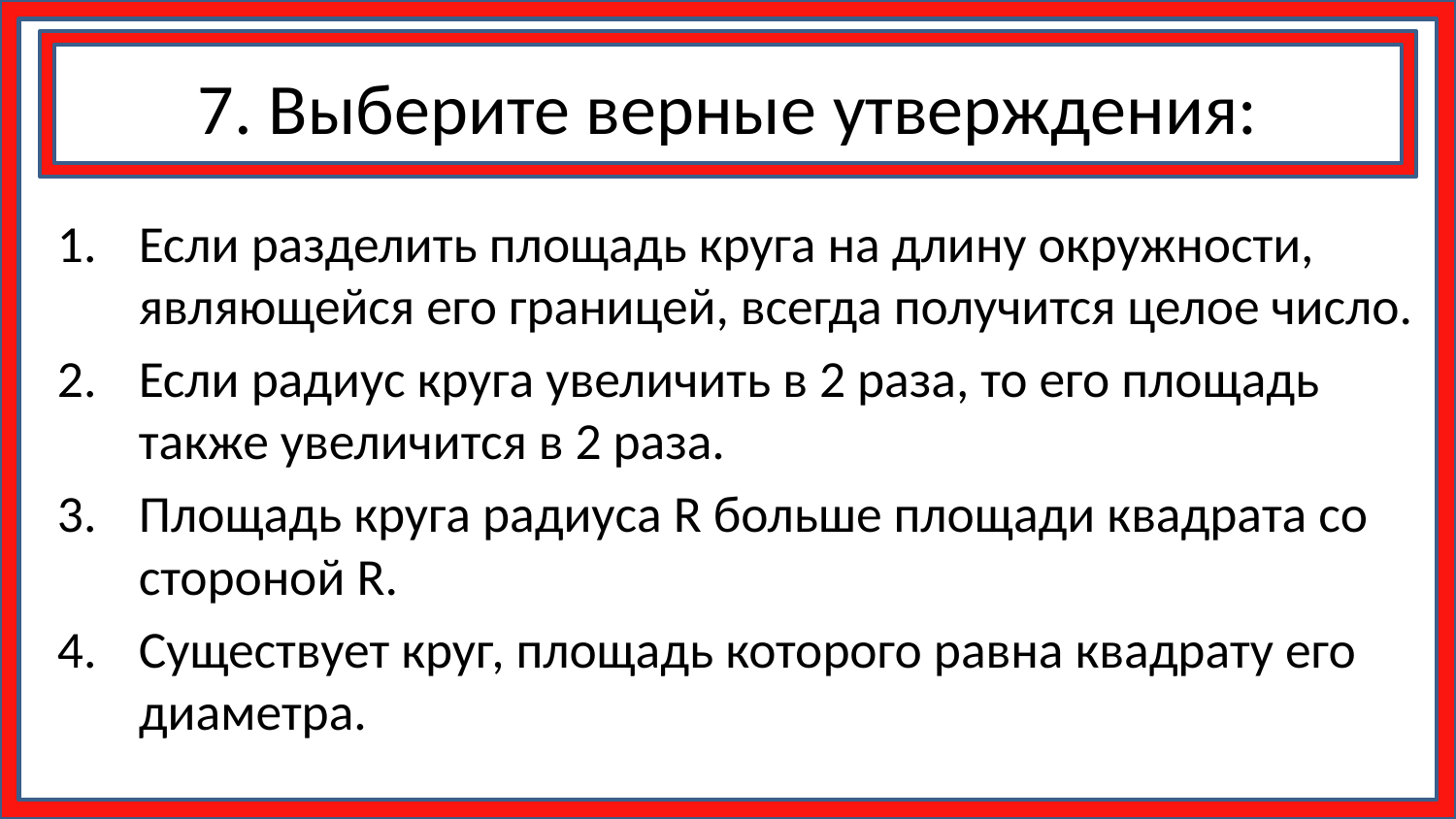

# 7. Выберите верные утверждения:
Если разделить площадь круга на длину окружности, являющейся его границей, всегда получится целое число.
Если радиус круга увеличить в 2 раза, то его площадь также увеличится в 2 раза.
Площадь круга радиуса R больше площади квадрата со стороной R.
Существует круг, площадь которого равна квадрату его диаметра.